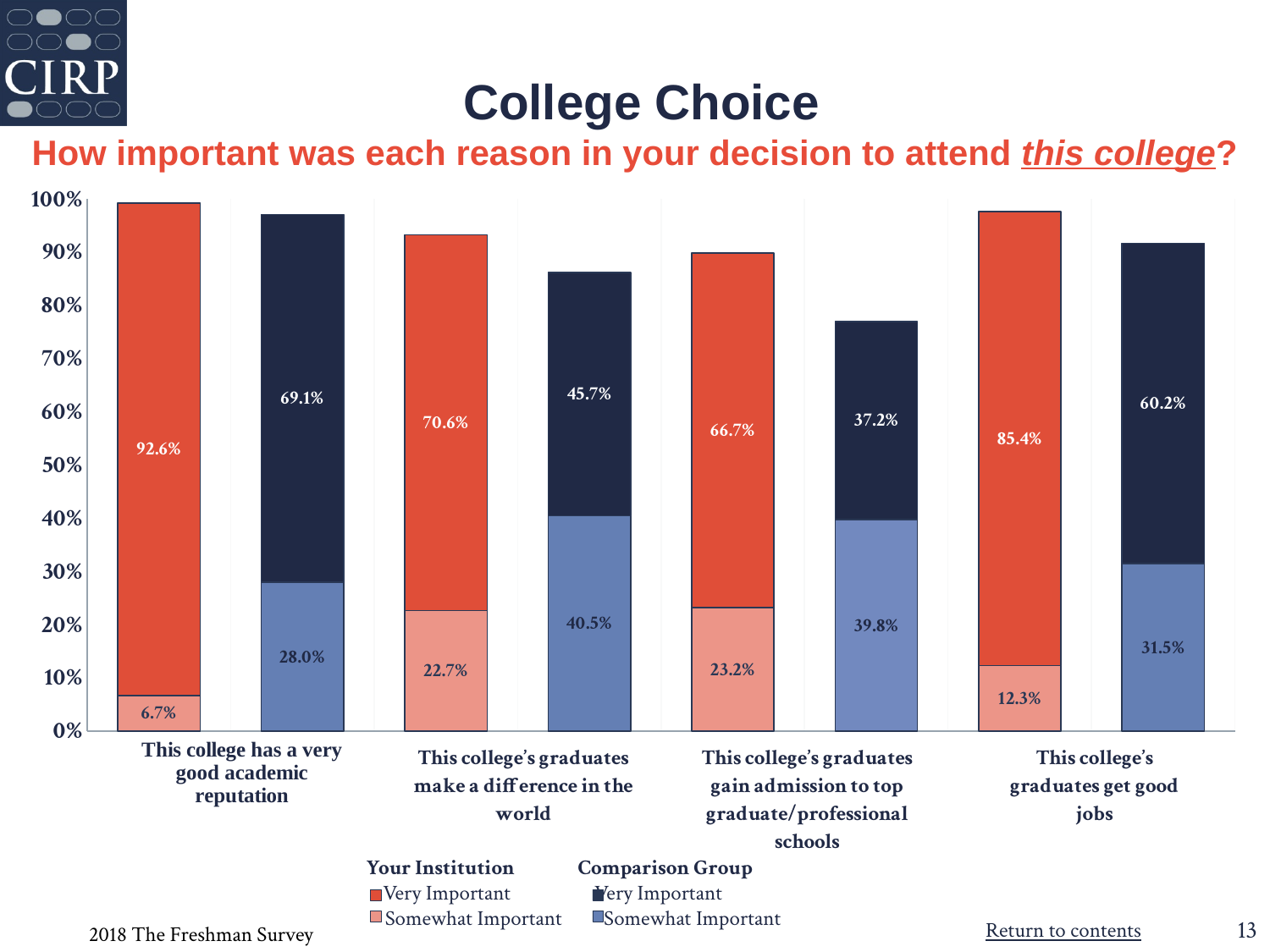

# College Choice How important was each reason in your decision to attend this college?

### Chart

| Category | Somewhat Important | Very Important |
|---|---|---|
| Your Institution | 0.067 | 0.926 |
| Comparison Group | 0.28 | 0.691 |
| Your Institution | 0.227 | 0.706 |
| Comparison Group | 0.405 | 0.457 |
| Your Institution | 0.232 | 0.667 |
| Comparison Group | 0.398 | 0.372 |
| Your Institution | 0.123 | 0.854 |
| Comparison Group | 0.315 | 0.602 |
 Your Institution               Comparison Group
     Very Important                  Very Important
     Somewhat Important         Somewhat Important
2018 The Freshman Survey

13